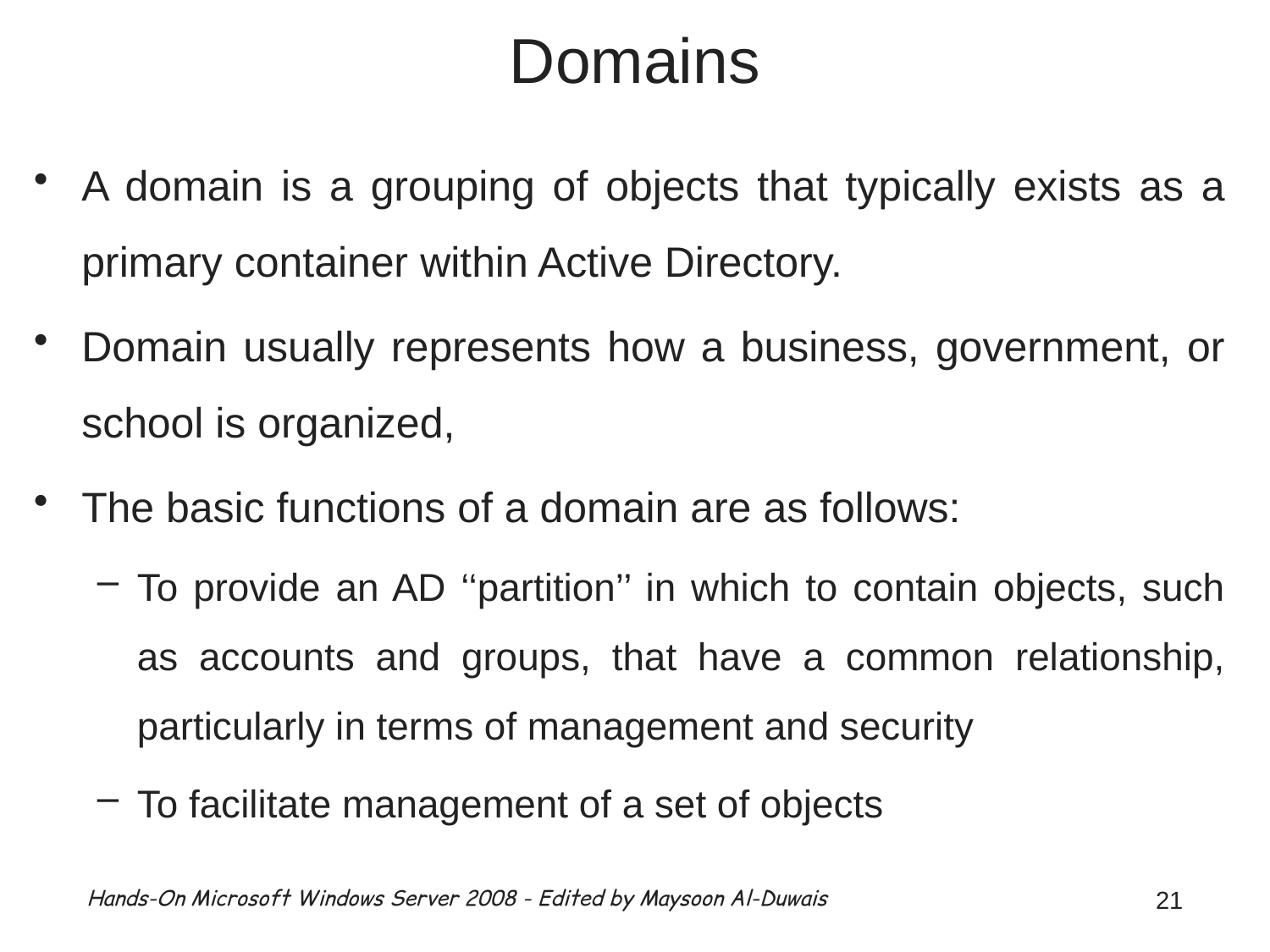

# Domains
A domain is a grouping of objects that typically exists as a primary container within Active Directory.
Domain usually represents how a business, government, or school is organized,
The basic functions of a domain are as follows:
To provide an AD ‘‘partition’’ in which to contain objects, such as accounts and groups, that have a common relationship, particularly in terms of management and security
To facilitate management of a set of objects
Hands-On Microsoft Windows Server 2008 - Edited by Maysoon Al-Duwais
21